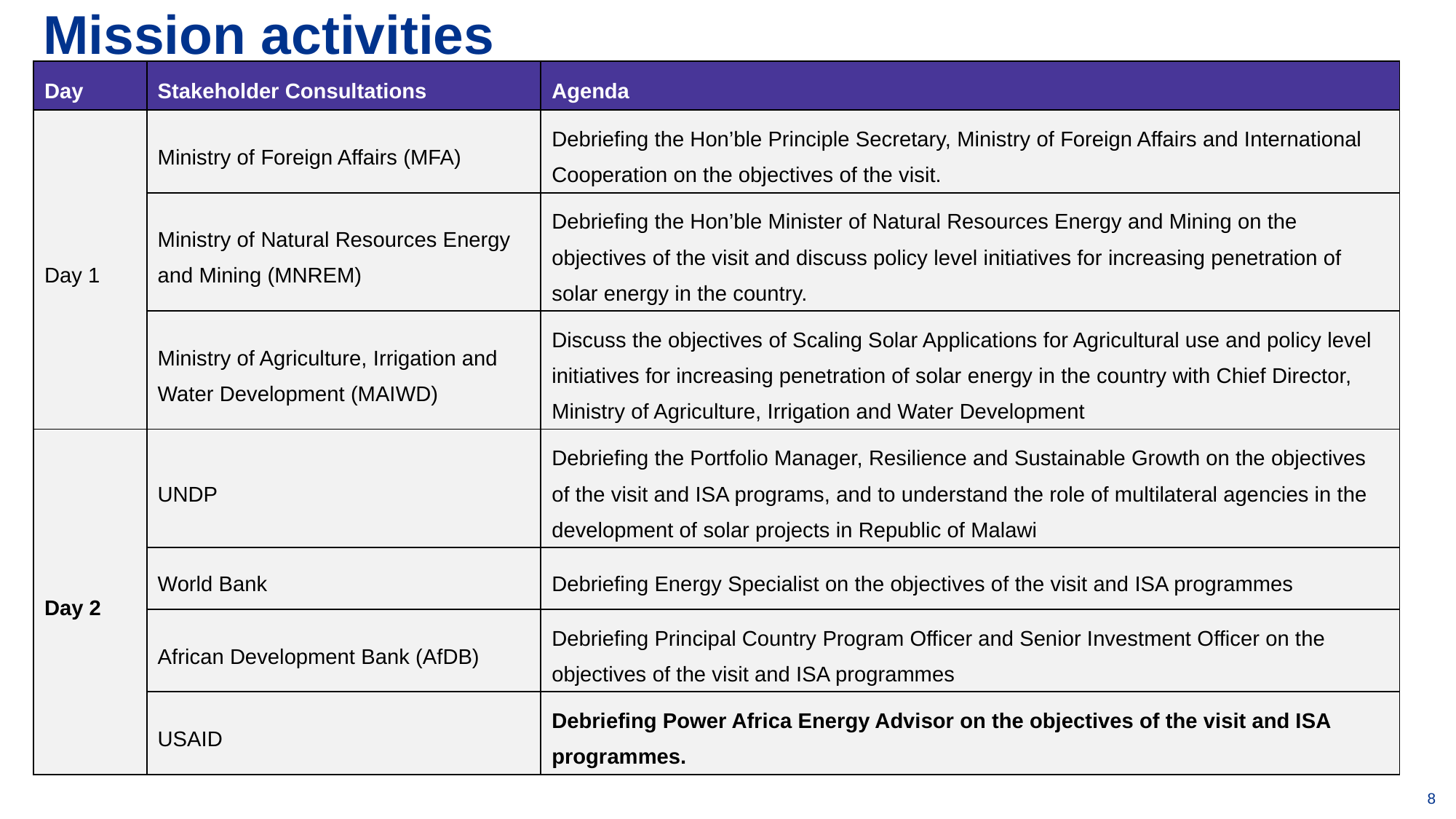

# Mission activities
| Day | Stakeholder Consultations | Agenda |
| --- | --- | --- |
| Day 1 | Ministry of Foreign Affairs (MFA) | Debriefing the Hon’ble Principle Secretary, Ministry of Foreign Affairs and International Cooperation on the objectives of the visit. |
|  | Ministry of Natural Resources Energy and Mining (MNREM) | Debriefing the Hon’ble Minister of Natural Resources Energy and Mining on the objectives of the visit and discuss policy level initiatives for increasing penetration of solar energy in the country. |
|  | Ministry of Agriculture, Irrigation and Water Development (MAIWD) | Discuss the objectives of Scaling Solar Applications for Agricultural use and policy level initiatives for increasing penetration of solar energy in the country with Chief Director, Ministry of Agriculture, Irrigation and Water Development |
| Day 2 | UNDP | Debriefing the Portfolio Manager, Resilience and Sustainable Growth on the objectives of the visit and ISA programs, and to understand the role of multilateral agencies in the development of solar projects in Republic of Malawi |
|  | World Bank | Debriefing Energy Specialist on the objectives of the visit and ISA programmes |
|  | African Development Bank (AfDB) | Debriefing Principal Country Program Officer and Senior Investment Officer on the objectives of the visit and ISA programmes |
|  | USAID | Debriefing Power Africa Energy Advisor on the objectives of the visit and ISA programmes. |